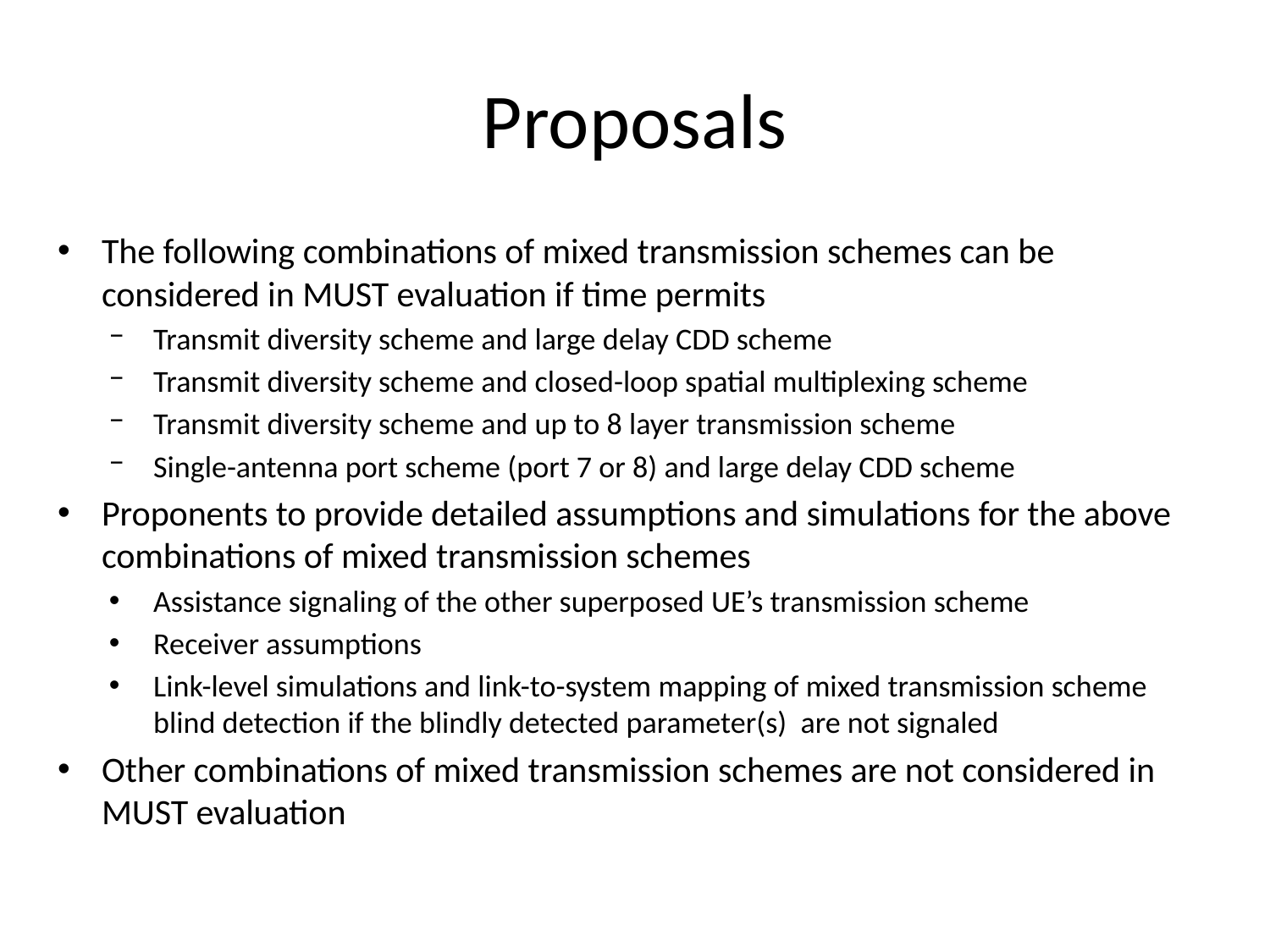

# Proposals
The following combinations of mixed transmission schemes can be considered in MUST evaluation if time permits
Transmit diversity scheme and large delay CDD scheme
Transmit diversity scheme and closed-loop spatial multiplexing scheme
Transmit diversity scheme and up to 8 layer transmission scheme
Single-antenna port scheme (port 7 or 8) and large delay CDD scheme
Proponents to provide detailed assumptions and simulations for the above combinations of mixed transmission schemes
Assistance signaling of the other superposed UE’s transmission scheme
Receiver assumptions
Link-level simulations and link-to-system mapping of mixed transmission scheme blind detection if the blindly detected parameter(s)  are not signaled
Other combinations of mixed transmission schemes are not considered in MUST evaluation